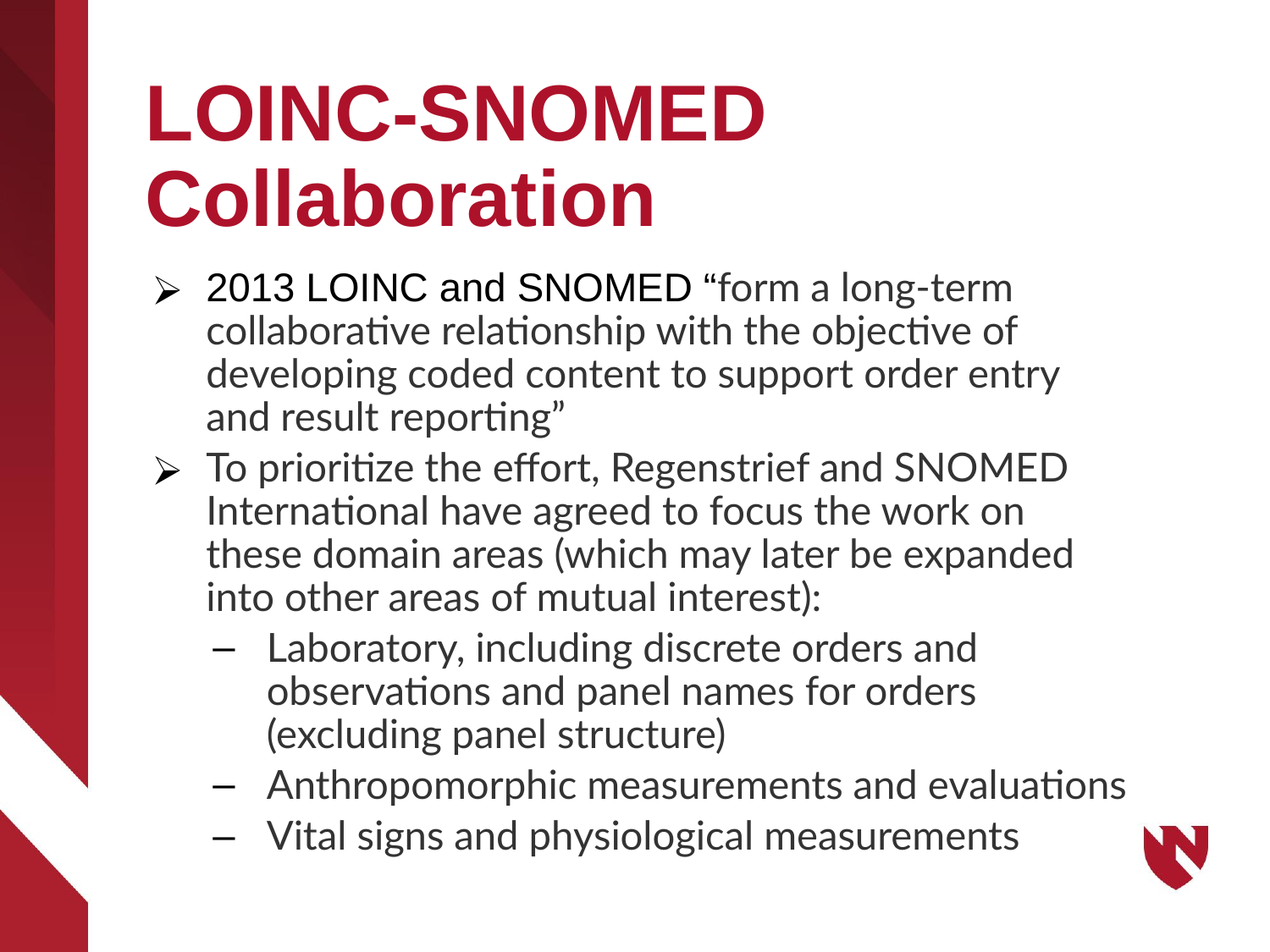

# LOINC-SNOMED Collaboration
2013 LOINC and SNOMED “form a long-term collaborative relationship with the objective of developing coded content to support order entry and result reporting”
To prioritize the effort, Regenstrief and SNOMED International have agreed to focus the work on these domain areas (which may later be expanded into other areas of mutual interest):
Laboratory, including discrete orders and observations and panel names for orders (excluding panel structure)
Anthropomorphic measurements and evaluations
Vital signs and physiological measurements